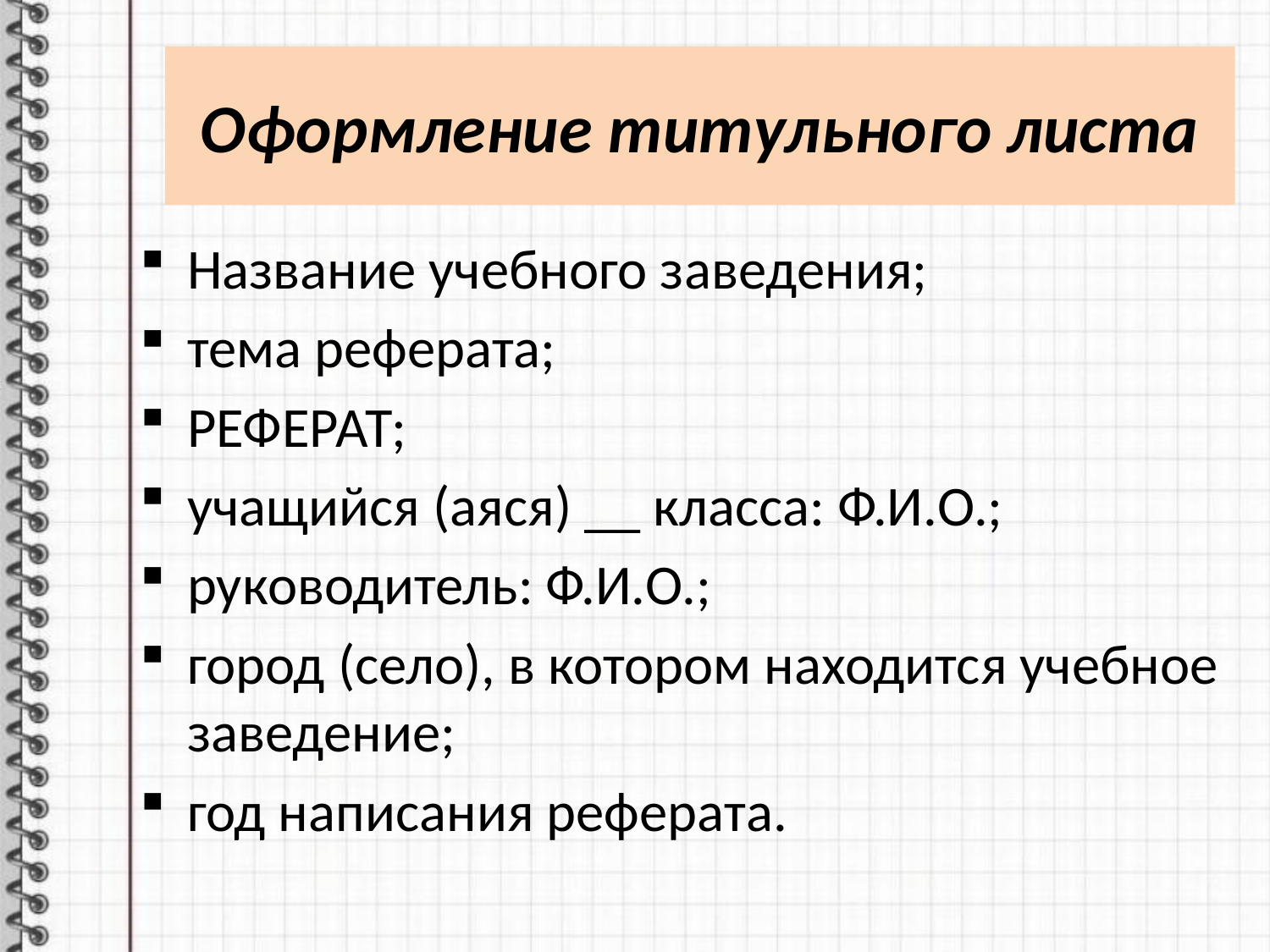

# Оформление титульного листа
Название учебного заведения;
тема реферата;
РЕФЕРАТ;
учащийся (аяся) __ класса: Ф.И.О.;
руководитель: Ф.И.О.;
город (село), в котором находится учебное заведение;
год написания реферата.